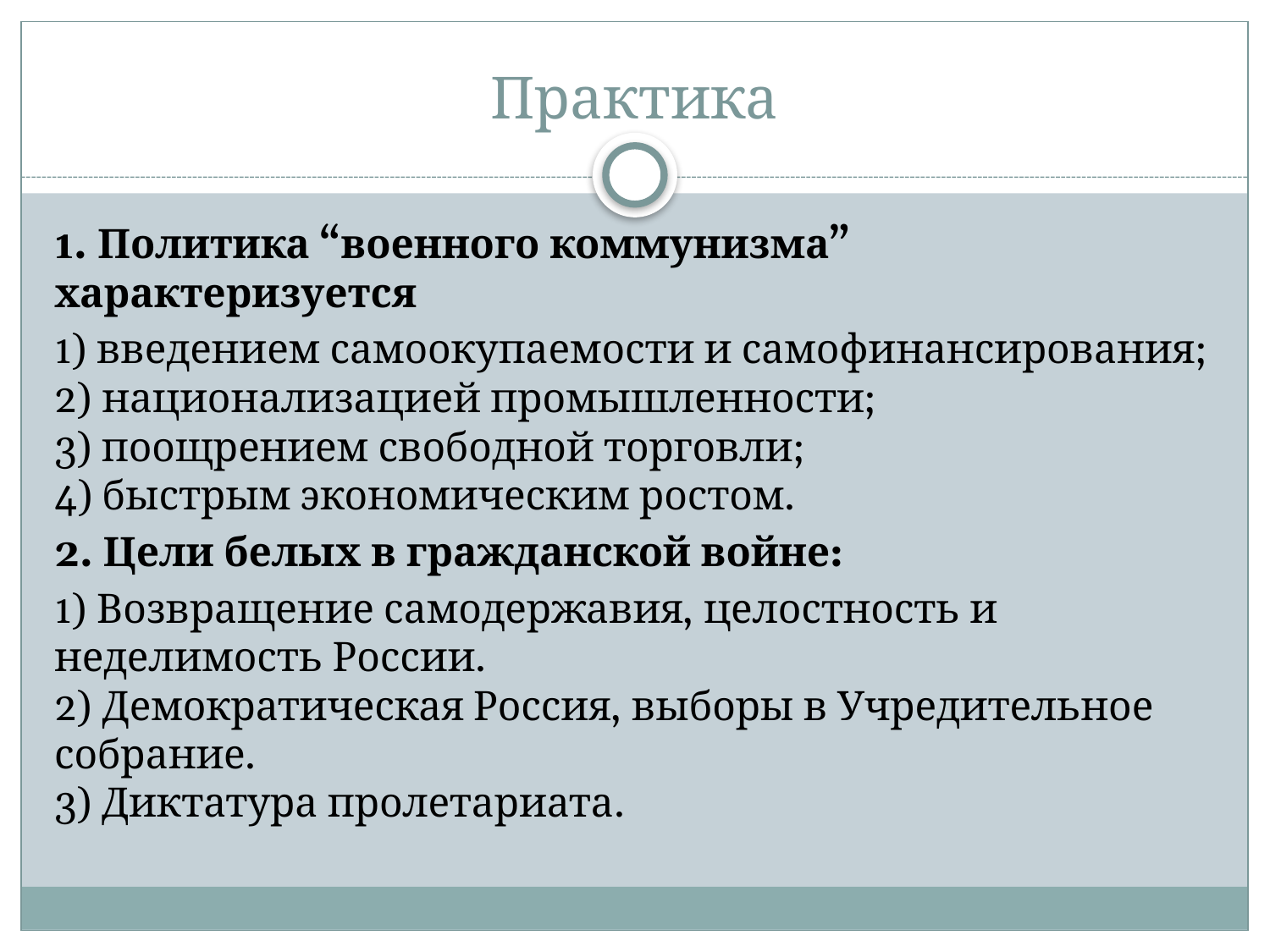

# Практика
1. Политика “военного коммунизма” характеризуется
1) введением самоокупаемости и самофинансирования;
2) национализацией промышленности;
3) поощрением свободной торговли;
4) быстрым экономическим ростом.
2. Цели белых в гражданской войне:
1) Возвращение самодержавия, целостность и неделимость России.
2) Демократическая Россия, выборы в Учредительное собрание.
3) Диктатура пролетариата.